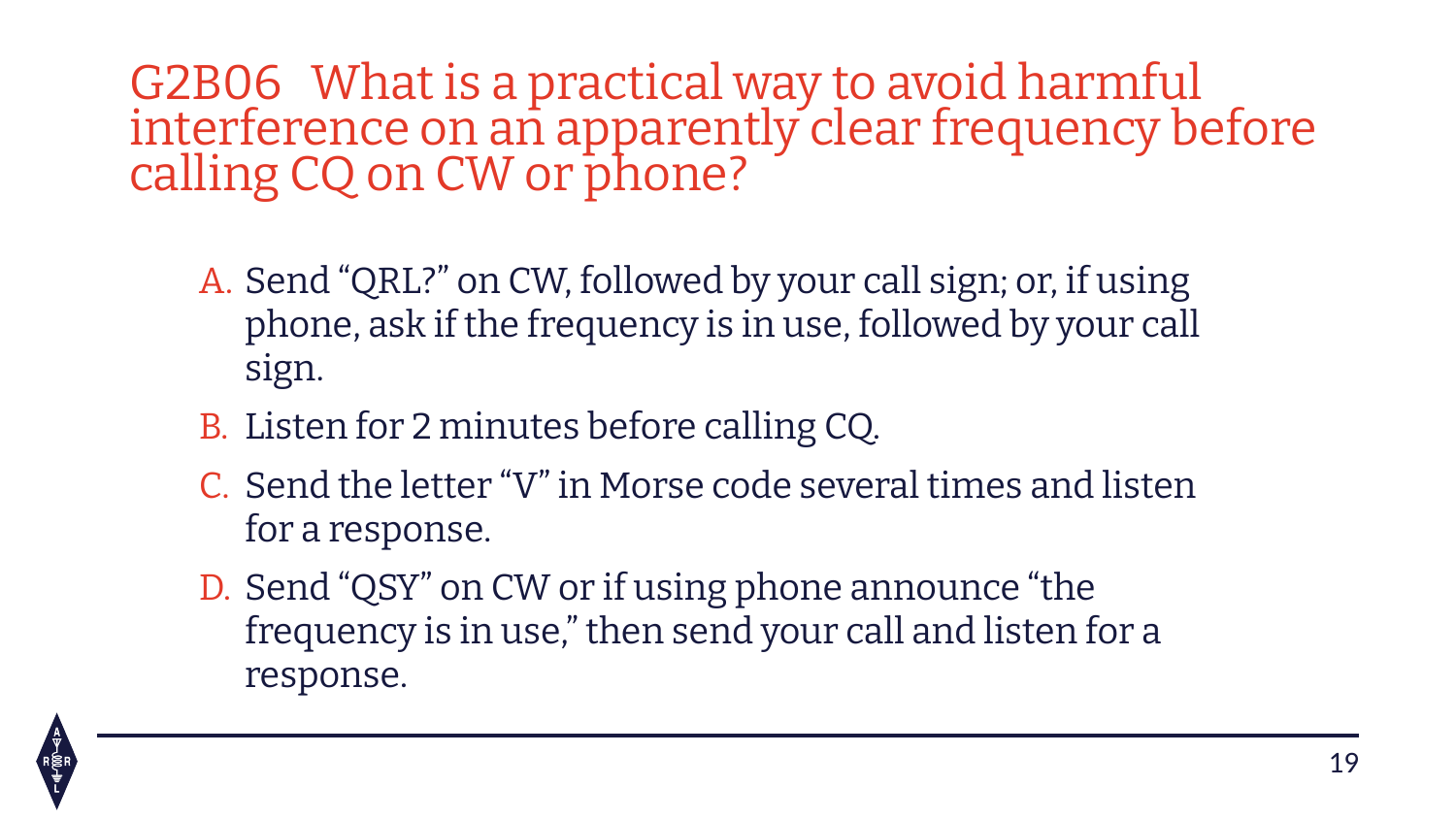

G2B06   What is a practical way to avoid harmful interference on an apparently clear frequency before calling CQ on CW or phone?
Send “QRL?” on CW, followed by your call sign; or, if using phone, ask if the frequency is in use, followed by your call sign.
Listen for 2 minutes before calling CQ.
Send the letter “V” in Morse code several times and listen for a response.
Send “QSY” on CW or if using phone announce “the frequency is in use,” then send your call and listen for a response.
19